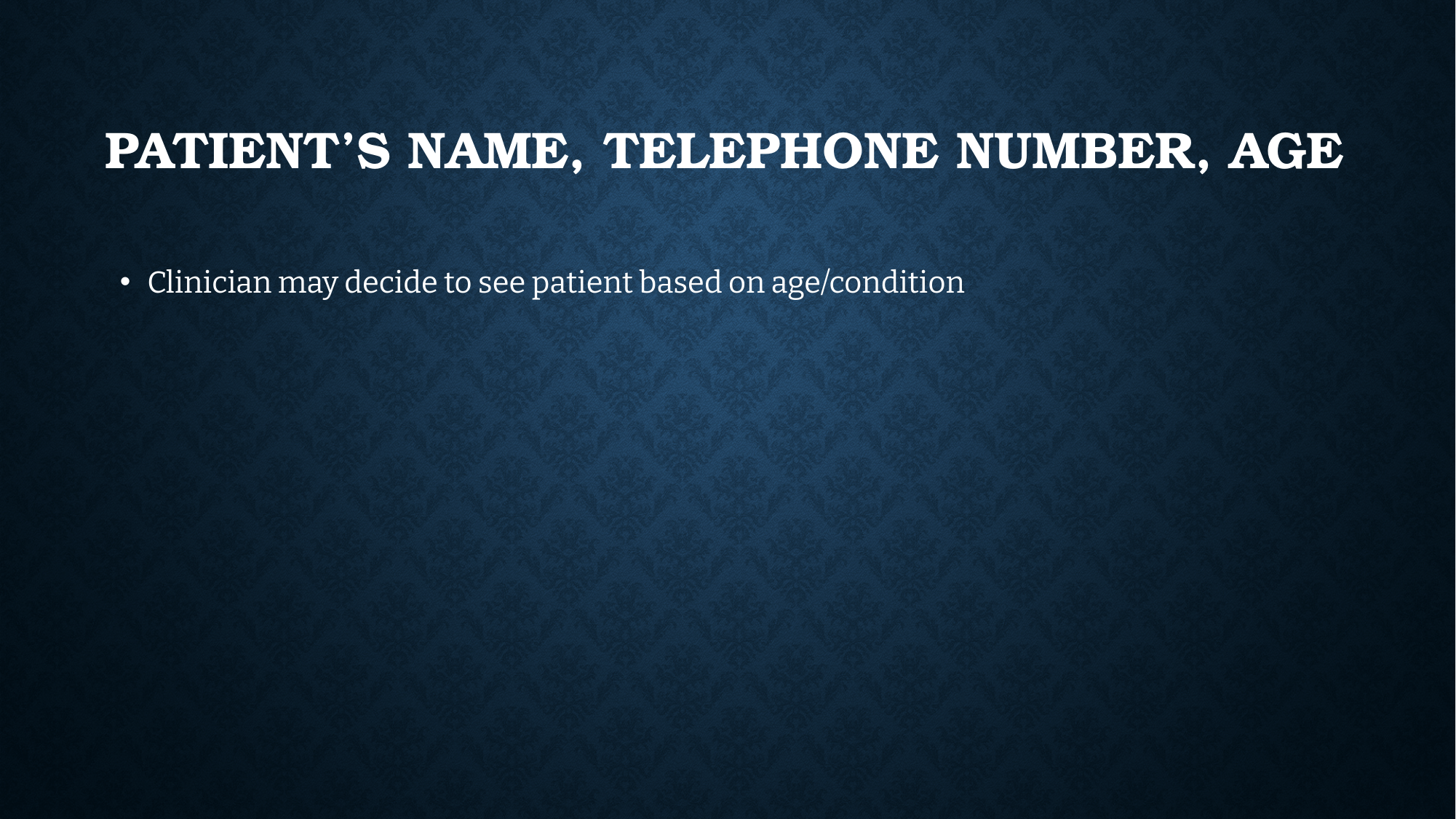

# Patient’s name, telephone number, age
Clinician may decide to see patient based on age/condition